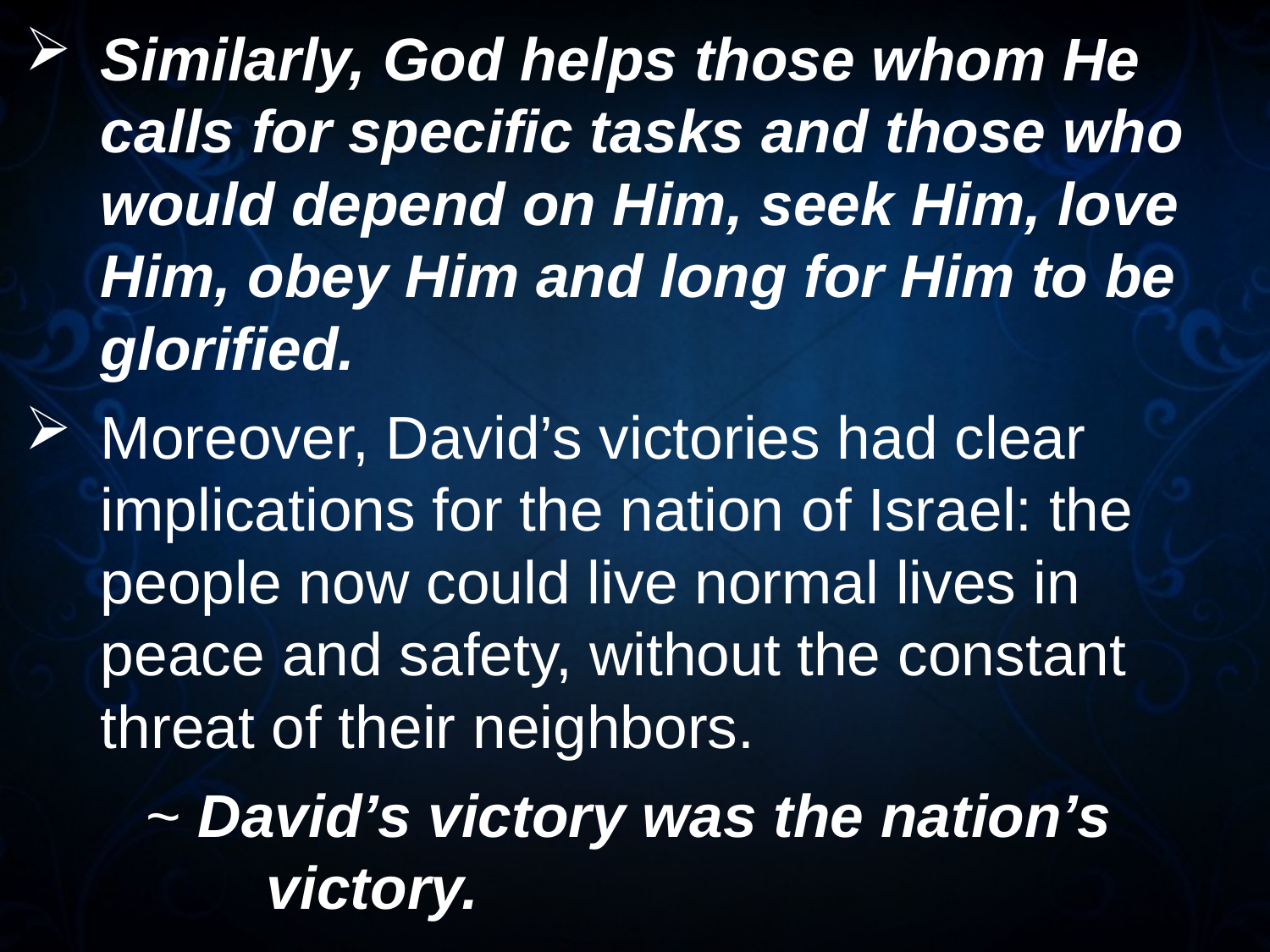

Similarly, God helps those whom He calls for specific tasks and those who would depend on Him, seek Him, love Him, obey Him and long for Him to be glorified.
Moreover, David’s victories had clear implications for the nation of Israel: the people now could live normal lives in peace and safety, without the constant threat of their neighbors.
	~ David’s victory was the nation’s 		 	victory.